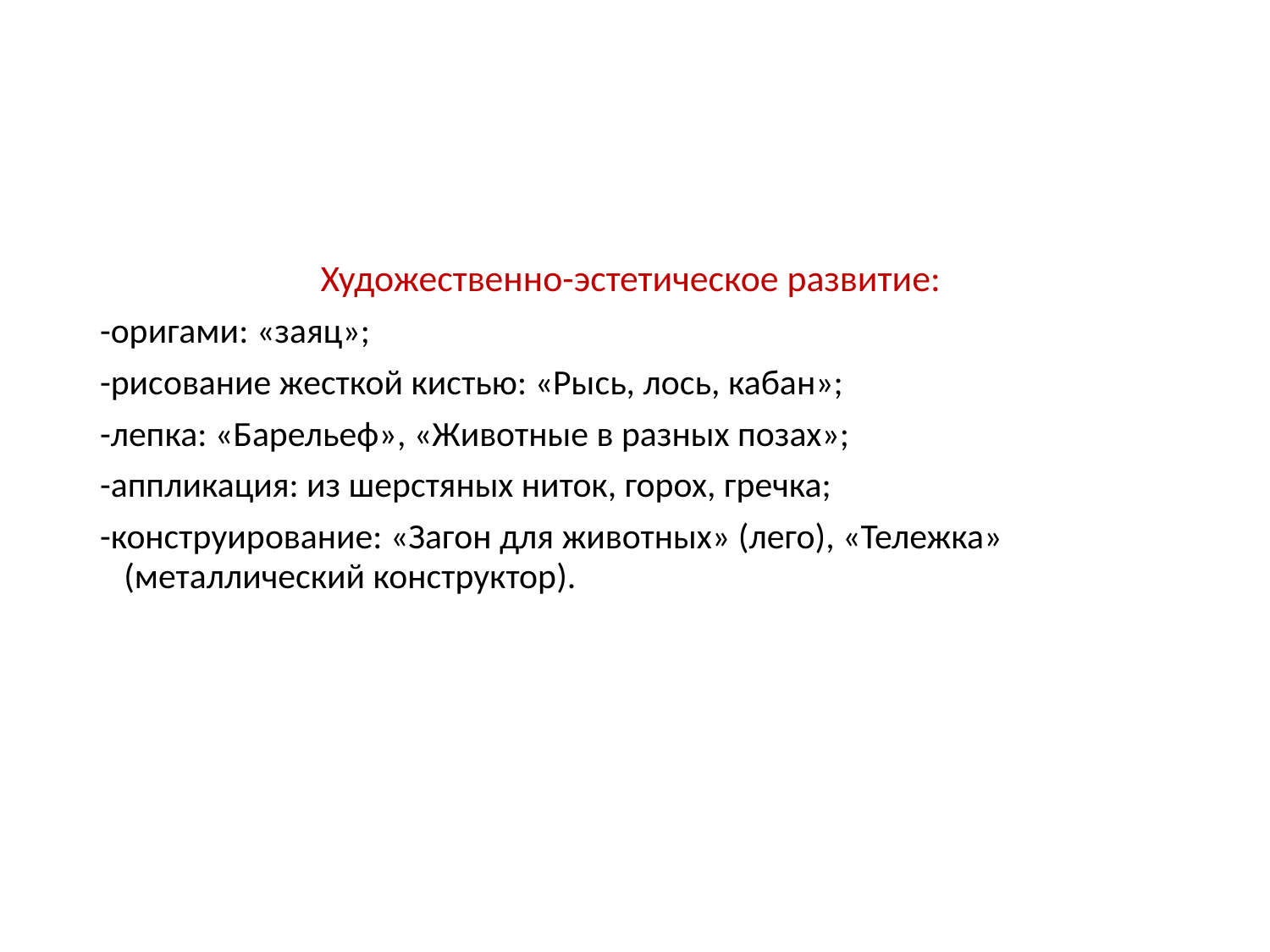

#
Художественно-эстетическое развитие:
-оригами: «заяц»;
-рисование жесткой кистью: «Рысь, лось, кабан»;
-лепка: «Барельеф», «Животные в разных позах»;
-аппликация: из шерстяных ниток, горох, гречка;
-конструирование: «Загон для животных» (лего), «Тележка» (металлический конструктор).